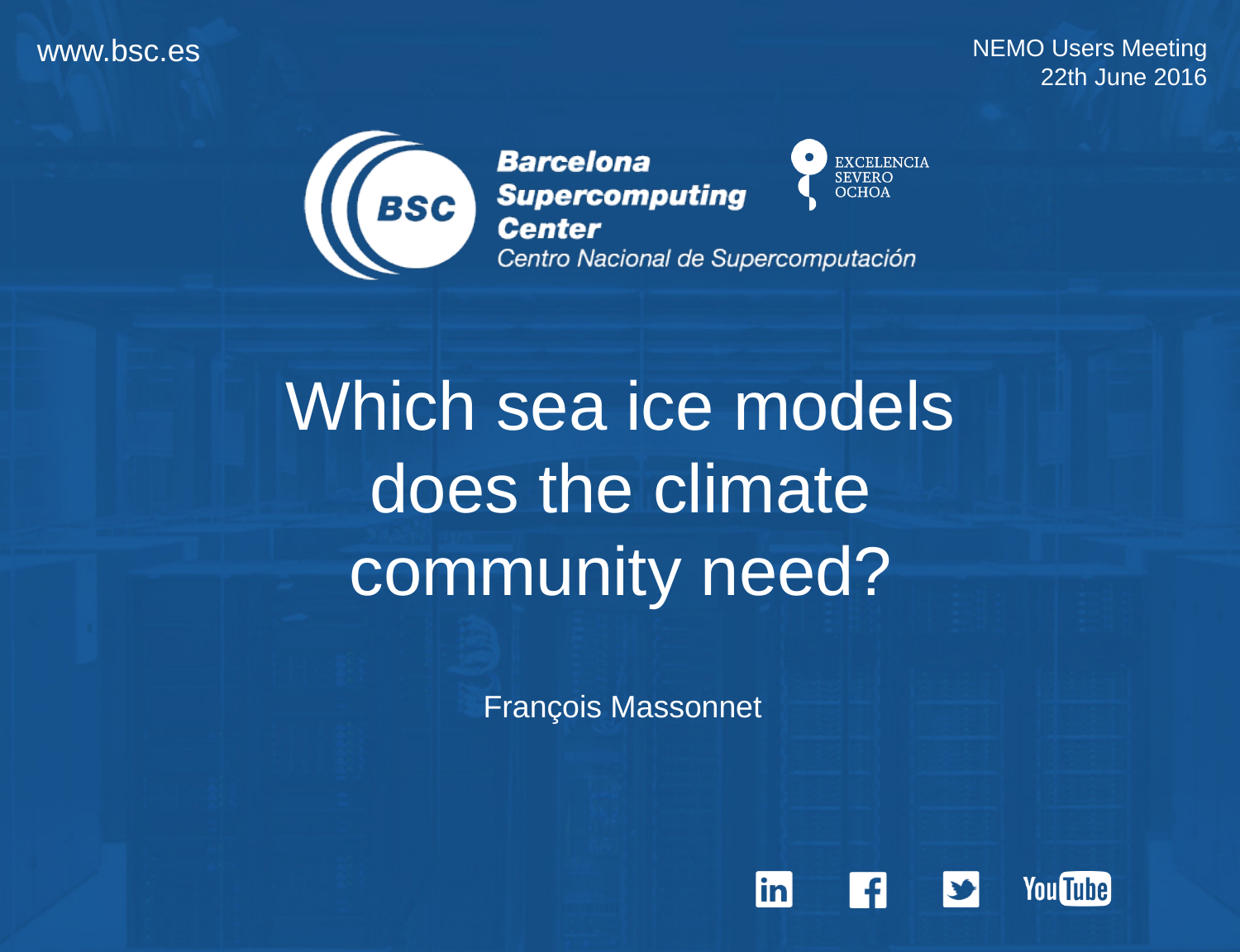

NEMO Users Meeting
22th June 2016
Which sea ice models does the climate community need?
François Massonnet